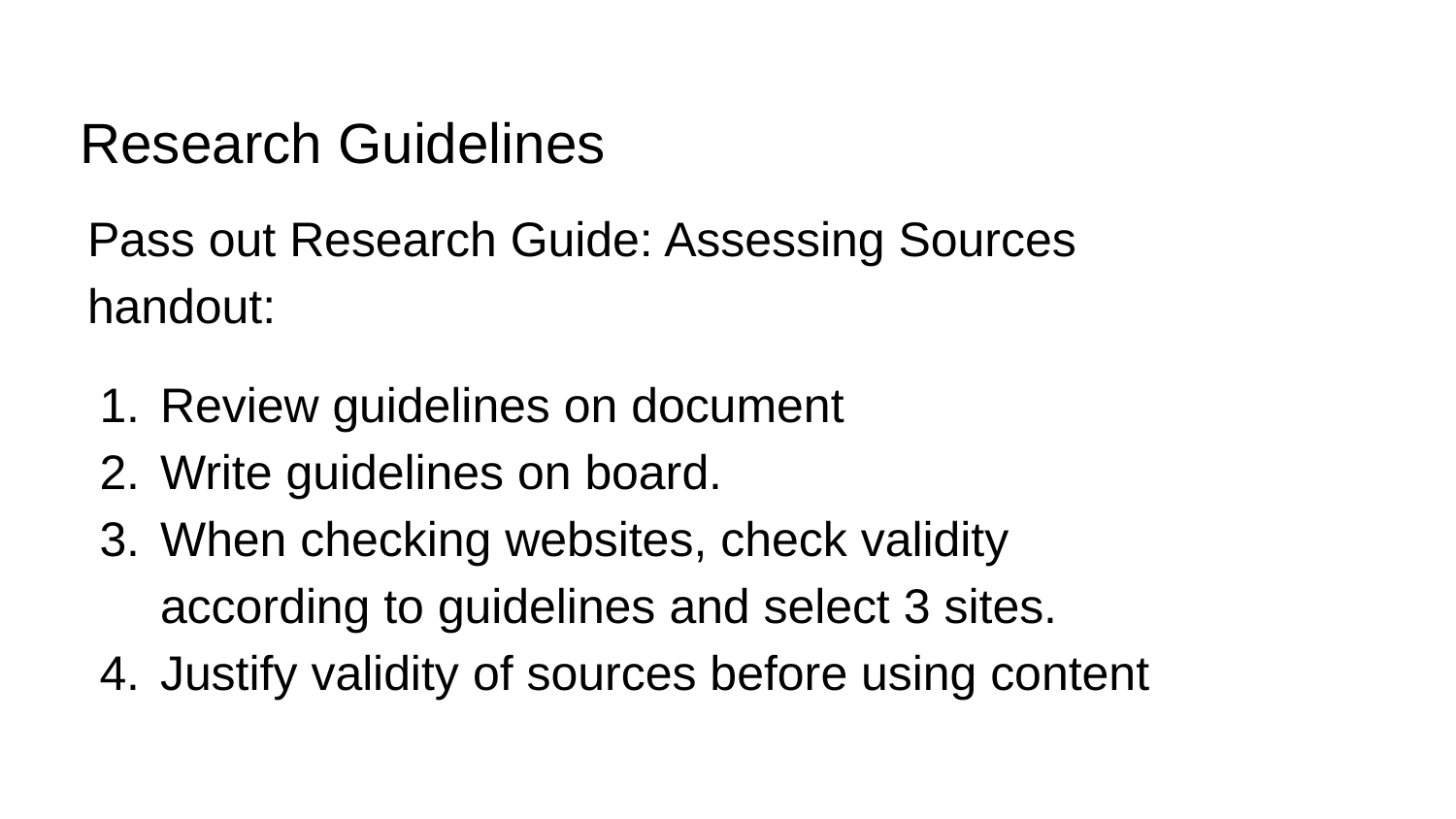

# Research Guidelines
Pass out Research Guide: Assessing Sources handout:
Review guidelines on document
Write guidelines on board.
When checking websites, check validity according to guidelines and select 3 sites.
Justify validity of sources before using content